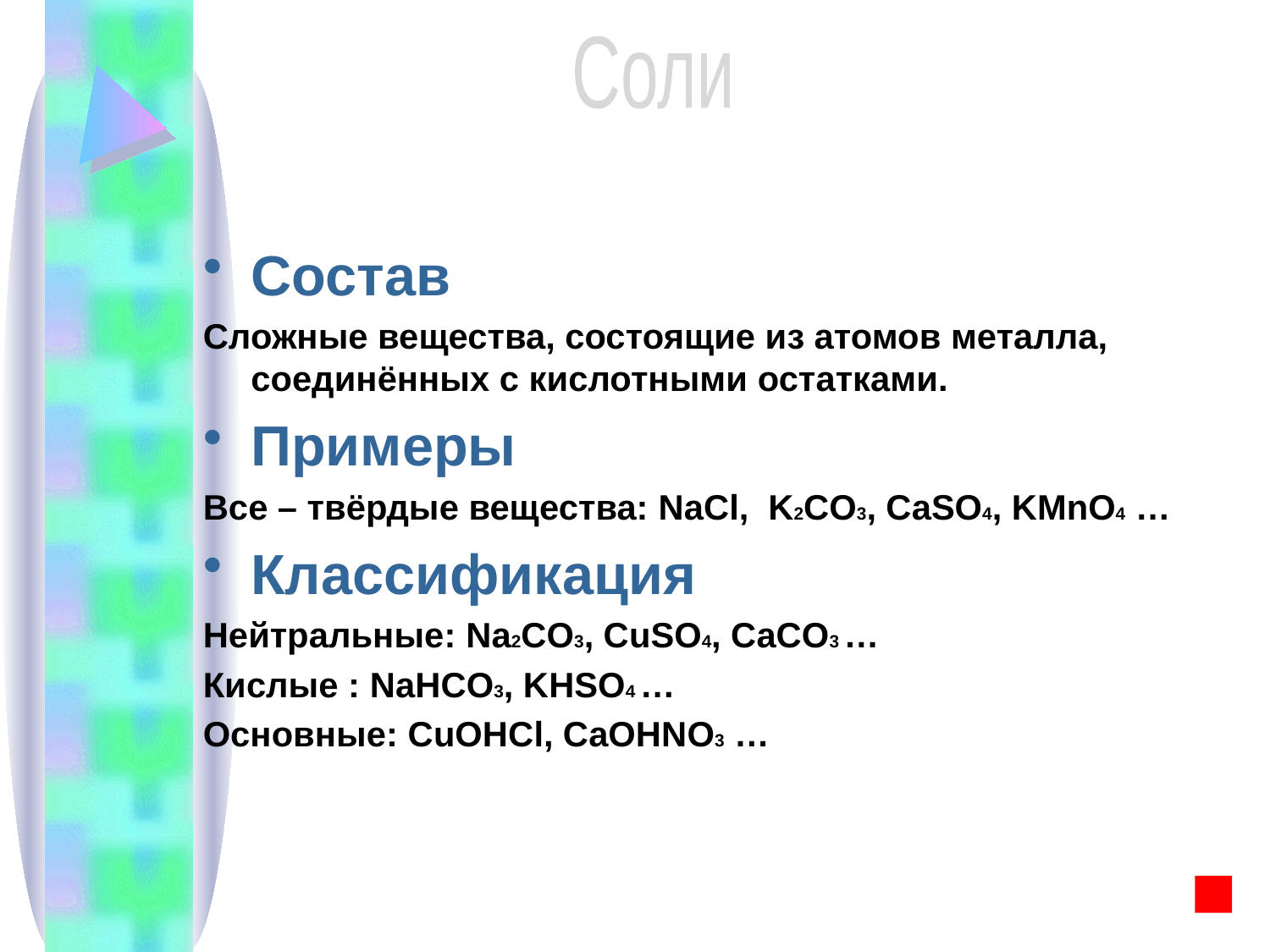

Соли
Состав
Сложные вещества, состоящие из атомов металла, соединённых с кислотными остатками.
Примеры
Все – твёрдые вещества: NaCl,  K2CO3, CaSO4, KMnO4 …
Классификация
Нейтральные: Na2CO3, CuSO4, CaCO3 …
Кислые : NaHCO3, KHSO4 …
Основные: СuOHCl, CaOHNO3 …